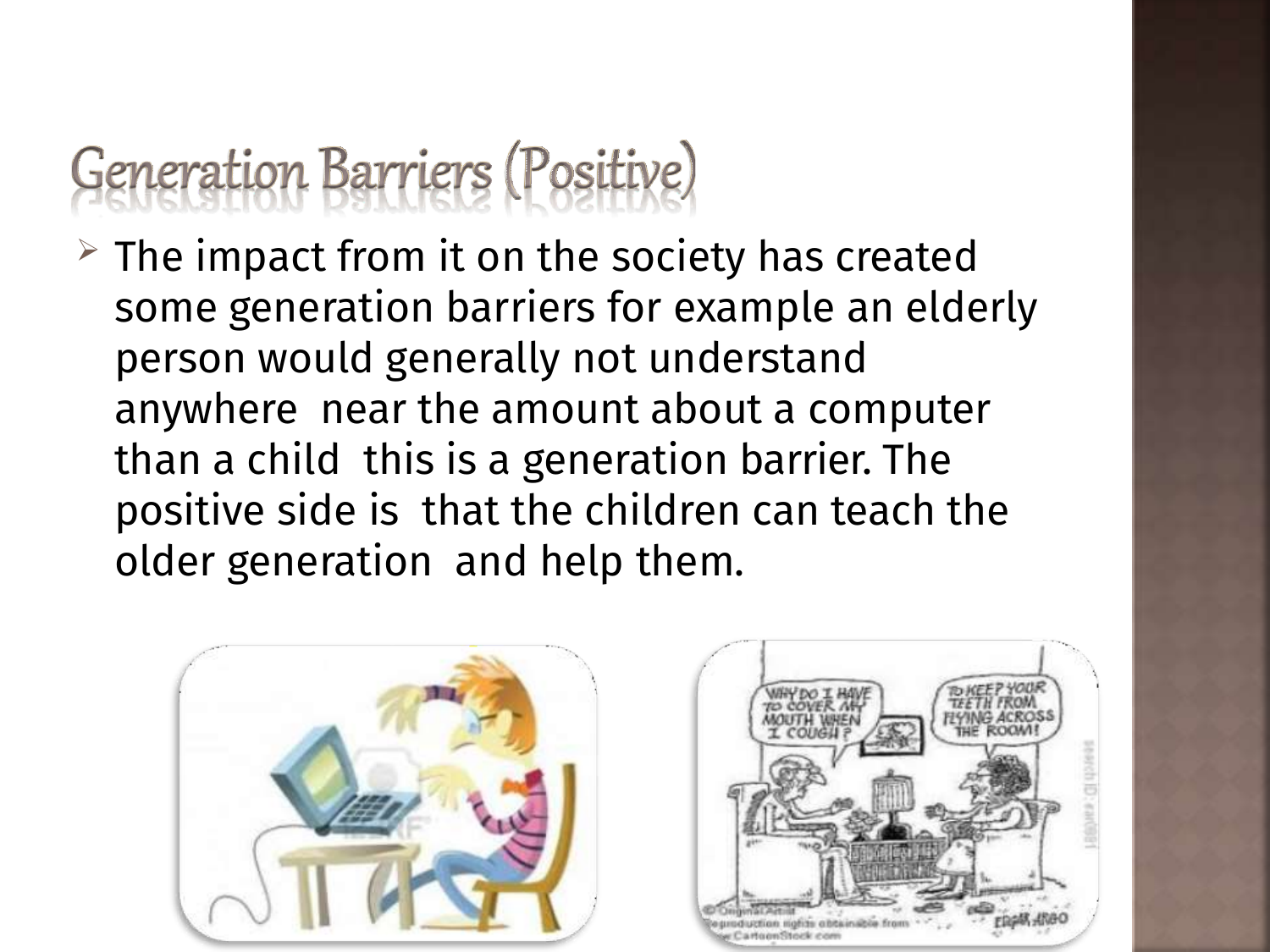

The impact from it on the society has created  some generation barriers for example an elderly  person would generally not understand anywhere  near the amount about a computer than a child  this is a generation barrier. The positive side is  that the children can teach the older generation  and help them.